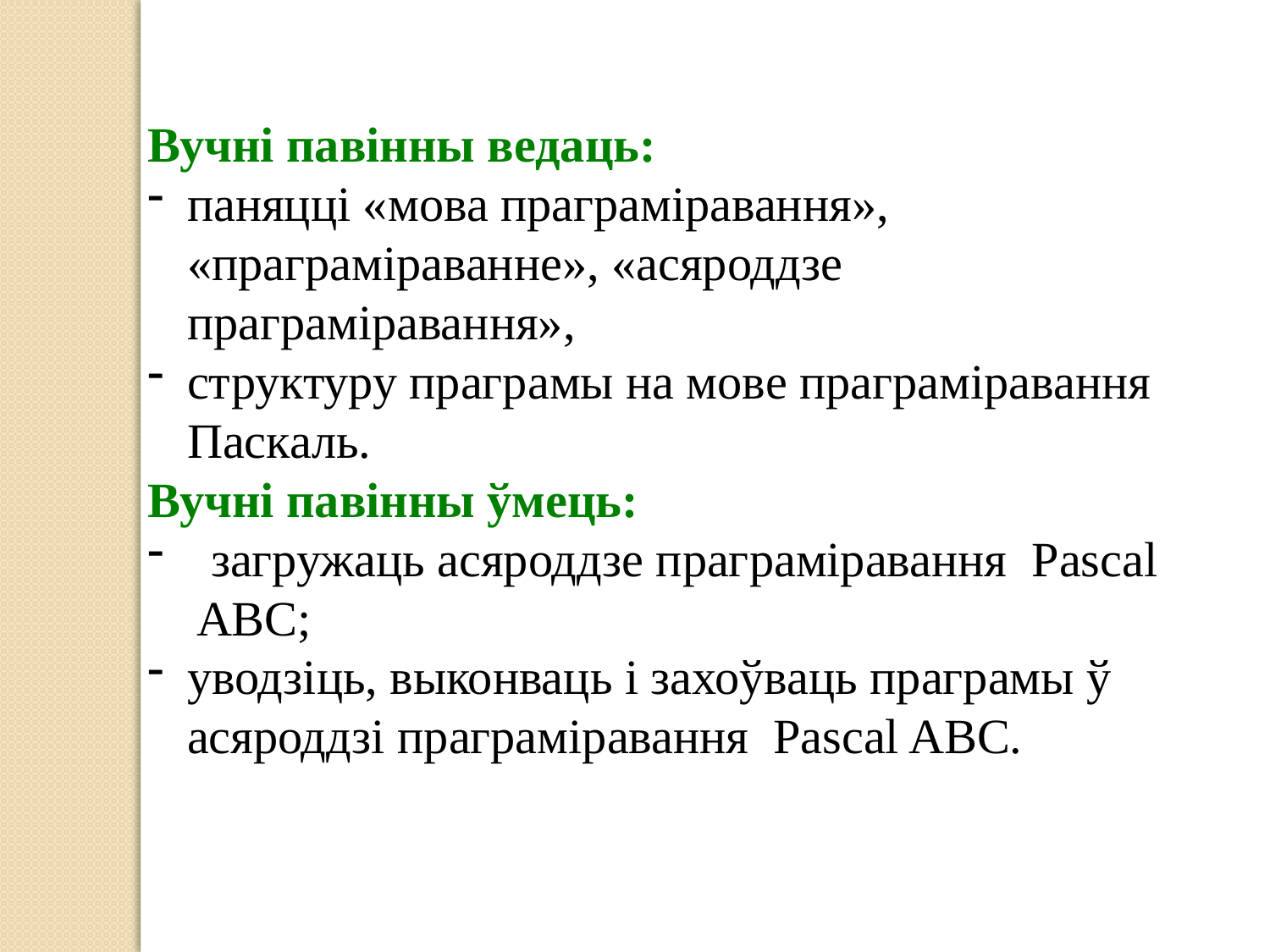

Вучні павінны ведаць:
паняцці «мова праграміравання», «праграміраванне», «асяроддзе праграміравання»,
структуру праграмы на мове праграміравання Паскаль.
Вучні павінны ўмець:
загружаць асяроддзе праграміравання  Pascal
    ABC;
уводзіць, выконваць і захоўваць праграмы ў асяроддзі праграміравання  Pascal ABC.